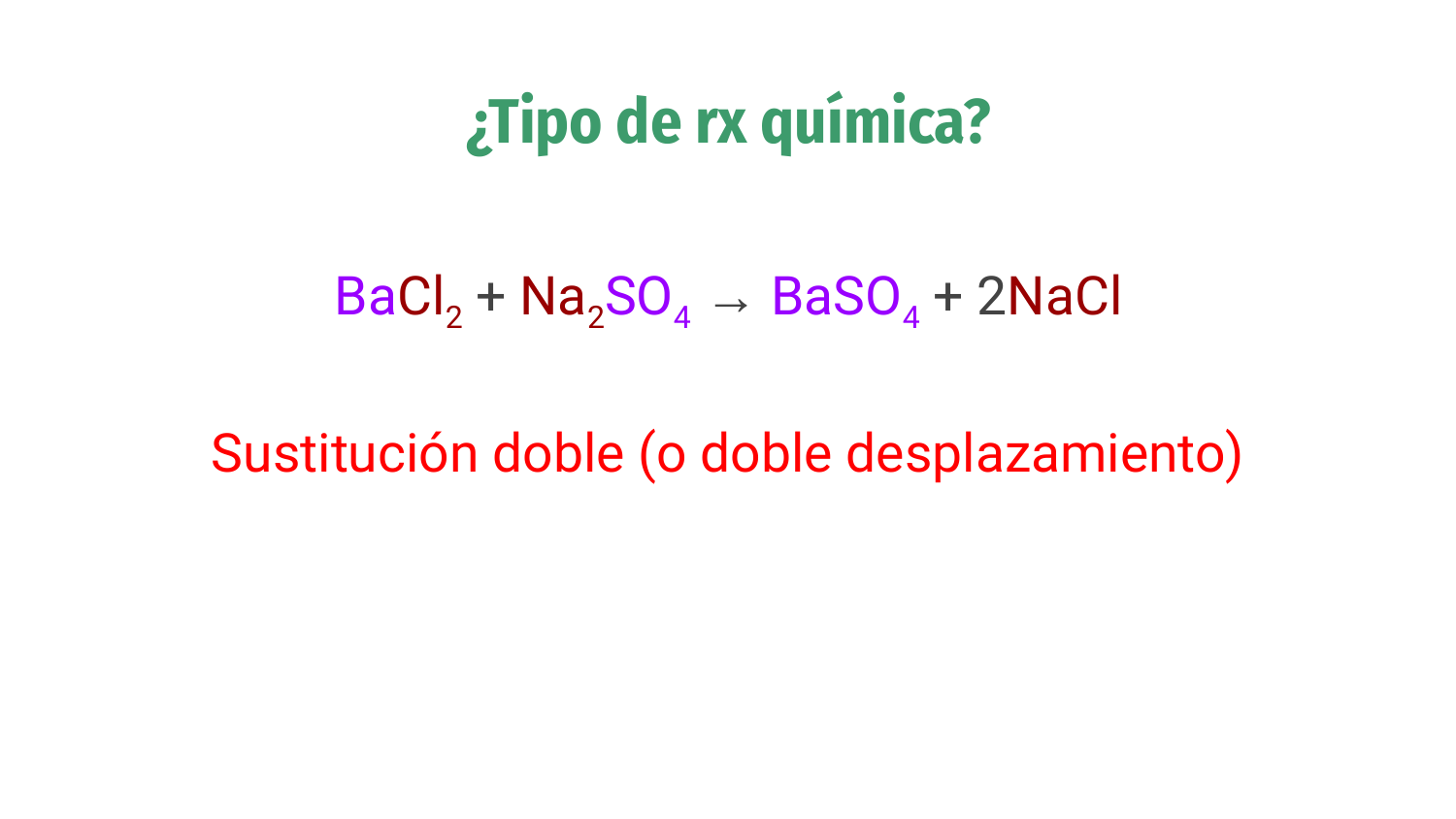

# ¿Tipo de rx química?

BaCl2 + Na2SO4 → BaSO4 + 2NaCl

Sustitución doble (o doble desplazamiento)